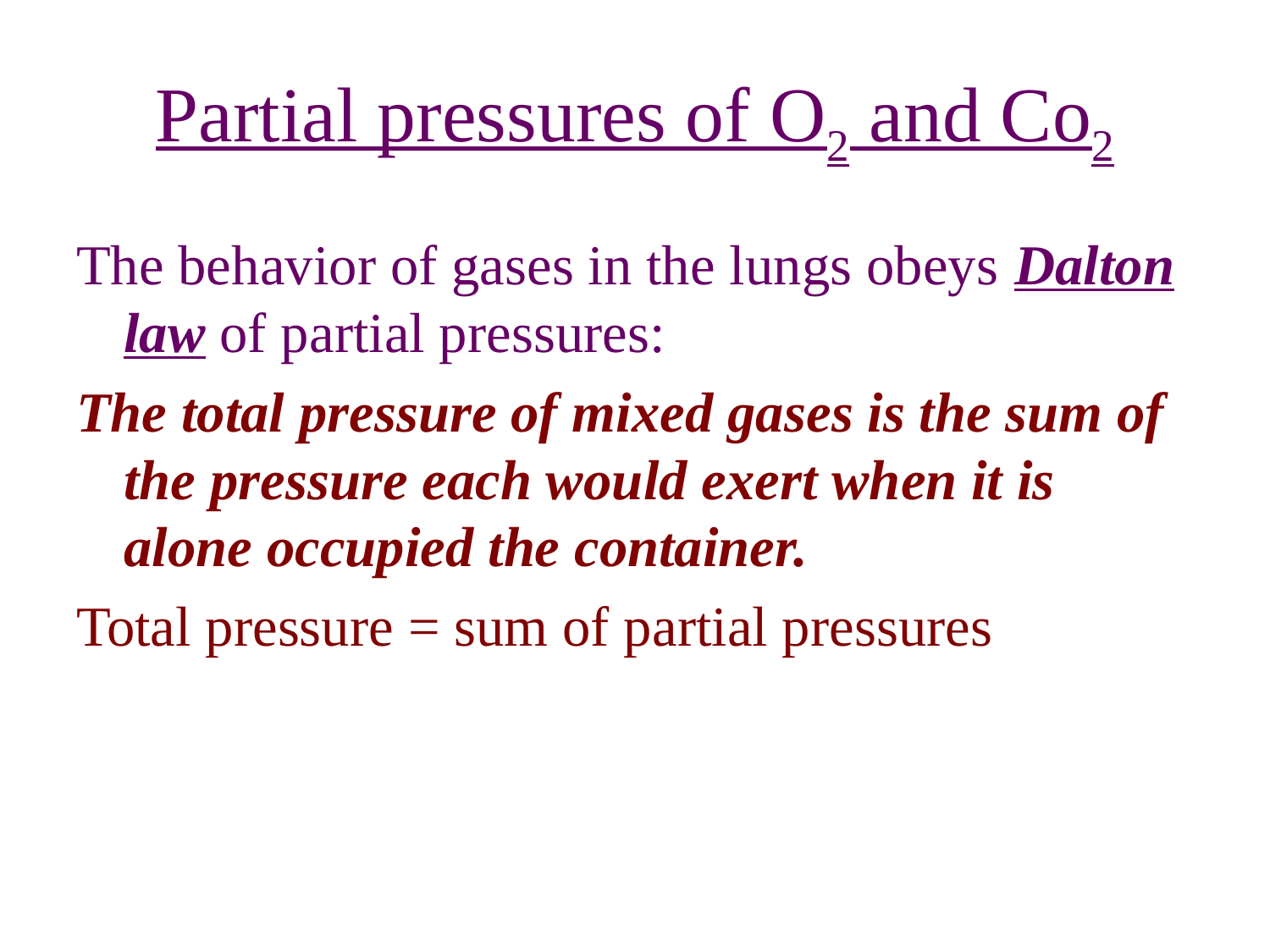

# Partial pressures of O2 and Co2
The behavior of gases in the lungs obeys Dalton law of partial pressures:
The total pressure of mixed gases is the sum of the pressure each would exert when it is alone occupied the container.
Total pressure = sum of partial pressures